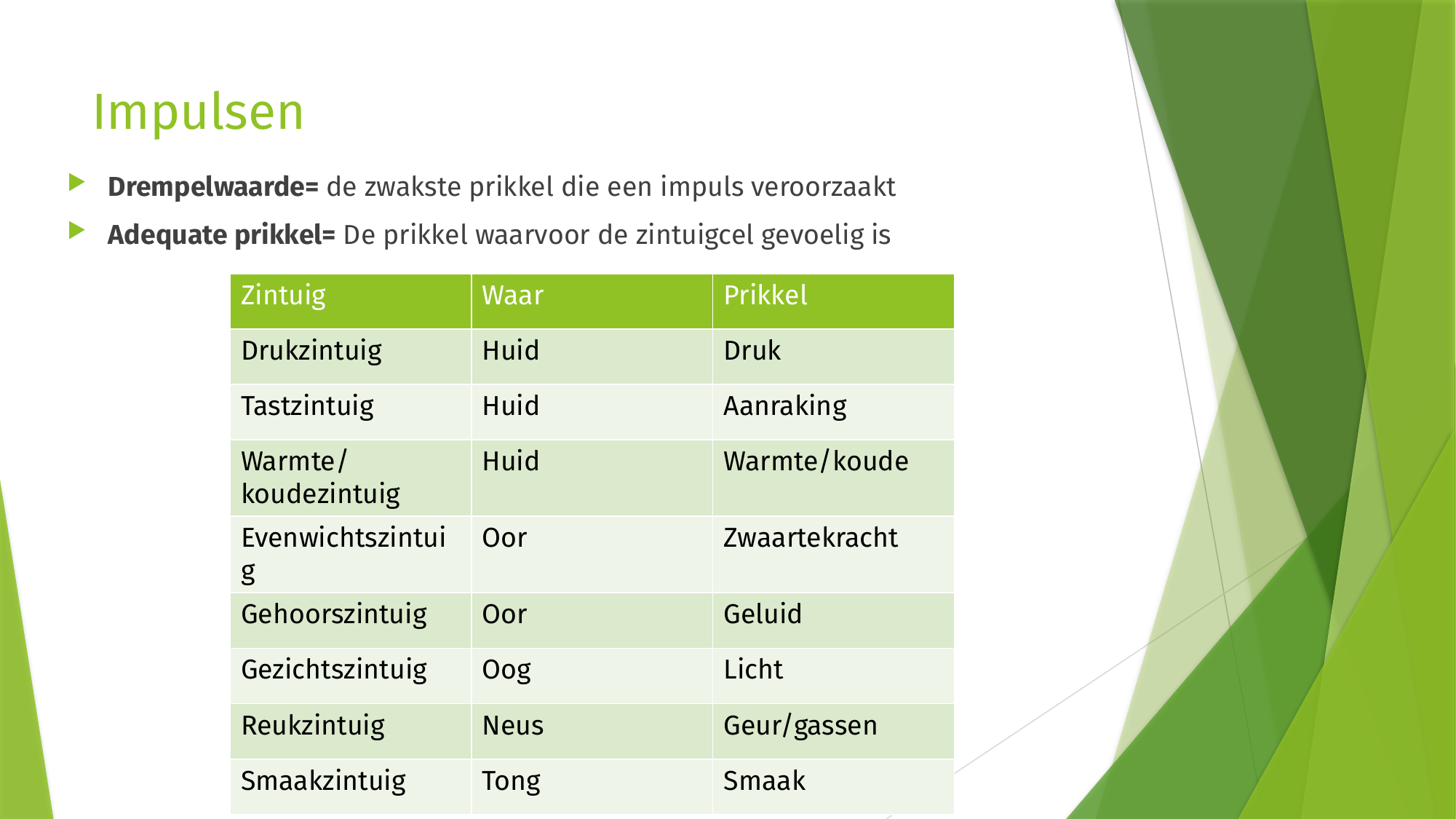

# Impulsen
Drempelwaarde= de zwakste prikkel die een impuls veroorzaakt
Adequate prikkel= De prikkel waarvoor de zintuigcel gevoelig is
| Zintuig | Waar | Prikkel |
| --- | --- | --- |
| Drukzintuig | Huid | Druk |
| Tastzintuig | Huid | Aanraking |
| Warmte/koudezintuig | Huid | Warmte/koude |
| Evenwichtszintuig | Oor | Zwaartekracht |
| Gehoorszintuig | Oor | Geluid |
| Gezichtszintuig | Oog | Licht |
| Reukzintuig | Neus | Geur/gassen |
| Smaakzintuig | Tong | Smaak |